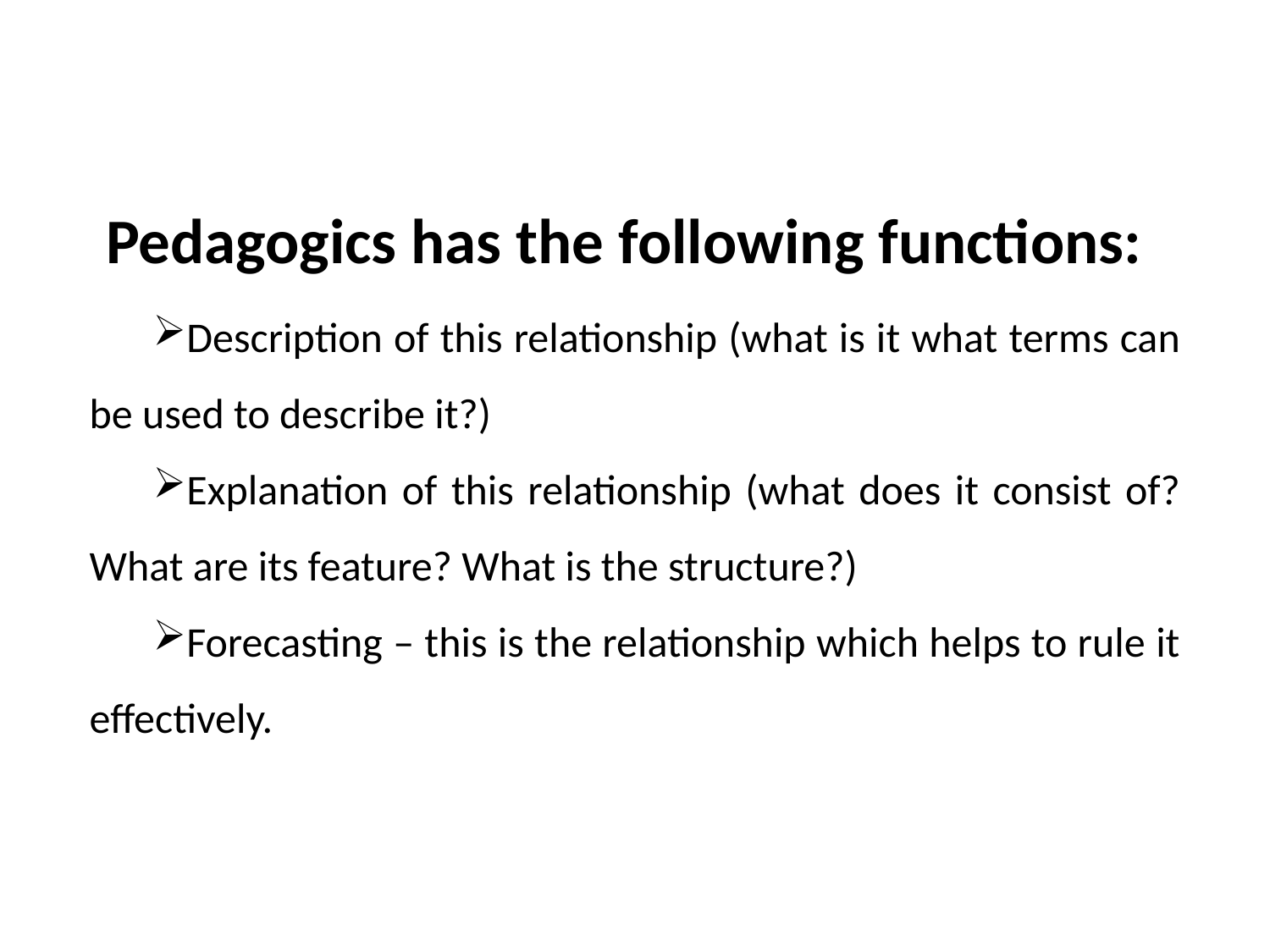

# Pedagogics has the following functions:
Description of this relationship (what is it what terms can be used to describe it?)
Explanation of this relationship (what does it consist of? What are its feature? What is the structure?)
Forecasting – this is the relationship which helps to rule it effectively.